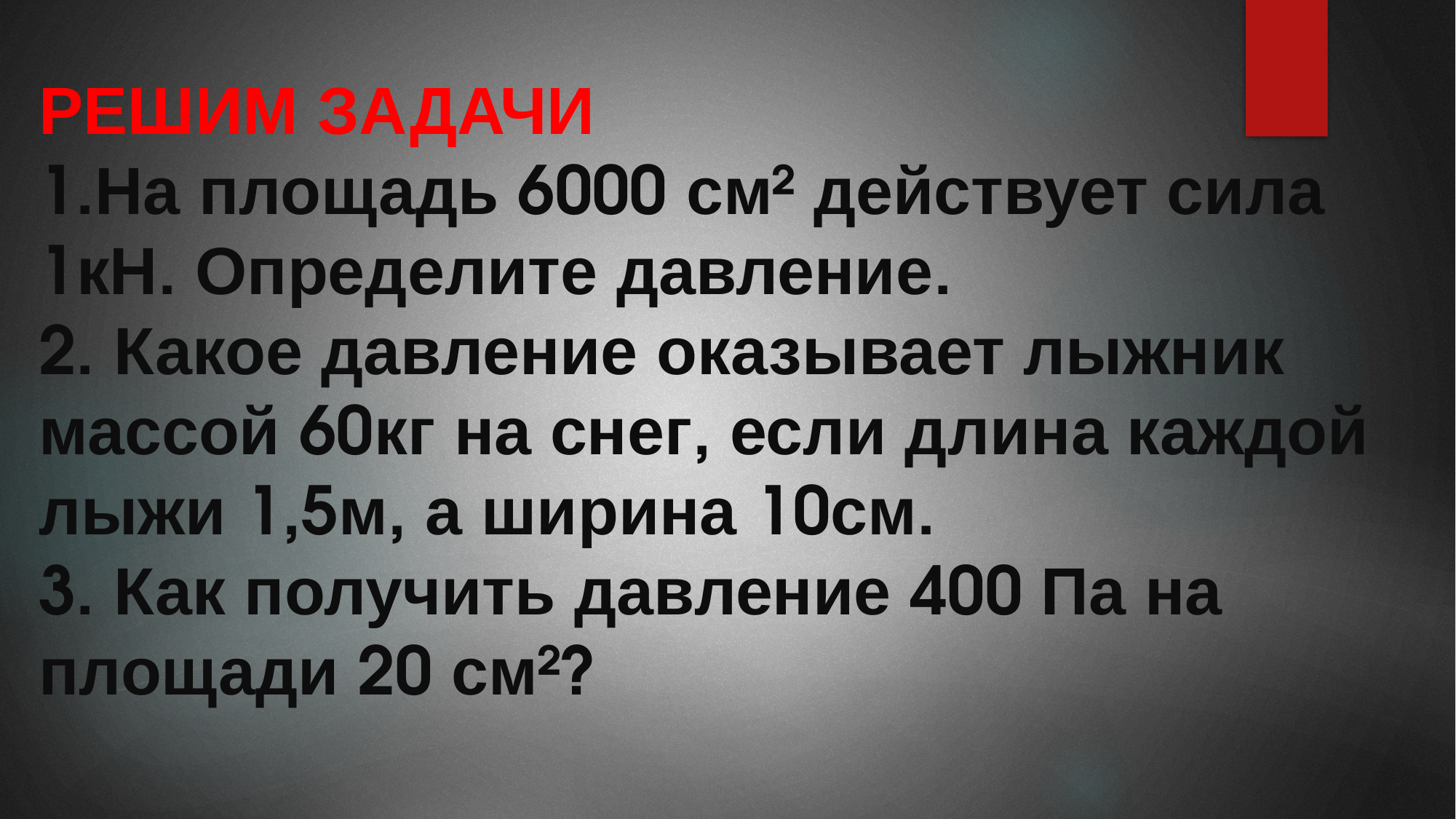

РЕШИМ ЗАДАЧИ
1.На площадь 6000 см² действует сила 1кН. Определите давление.
2. Какое давление оказывает лыжник массой 60кг на снег, если дли­на каждой лыжи 1,5м, а ширина 10см.
3. Как получить давление 400 Па на площади 20 см²?